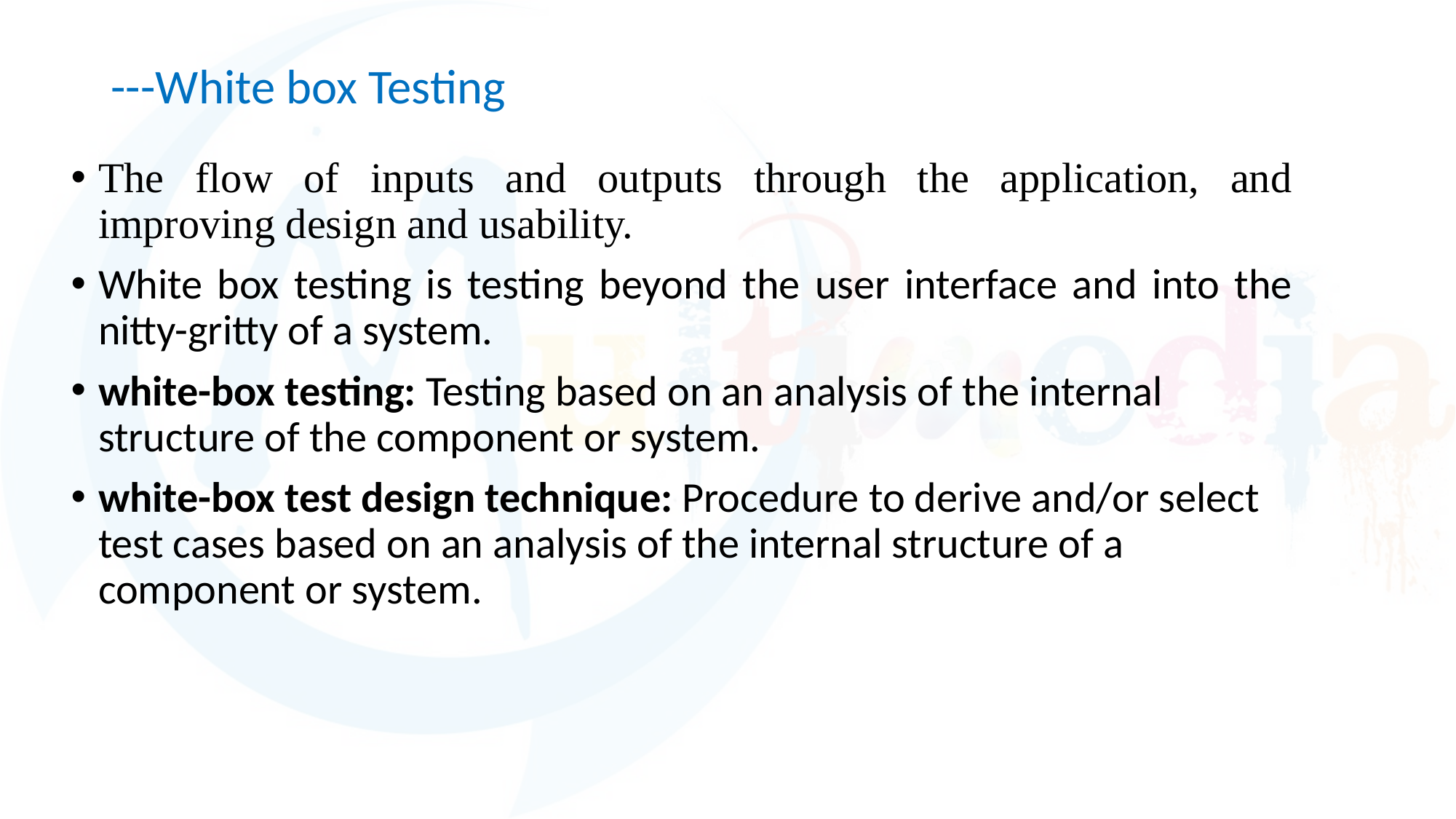

# ---White box Testing
The flow of inputs and outputs through the application, and improving design and usability.
White box testing is testing beyond the user interface and into the nitty-gritty of a system.
white-box testing: Testing based on an analysis of the internal structure of the component or system.
white-box test design technique: Procedure to derive and/or select test cases based on an analysis of the internal structure of a component or system.